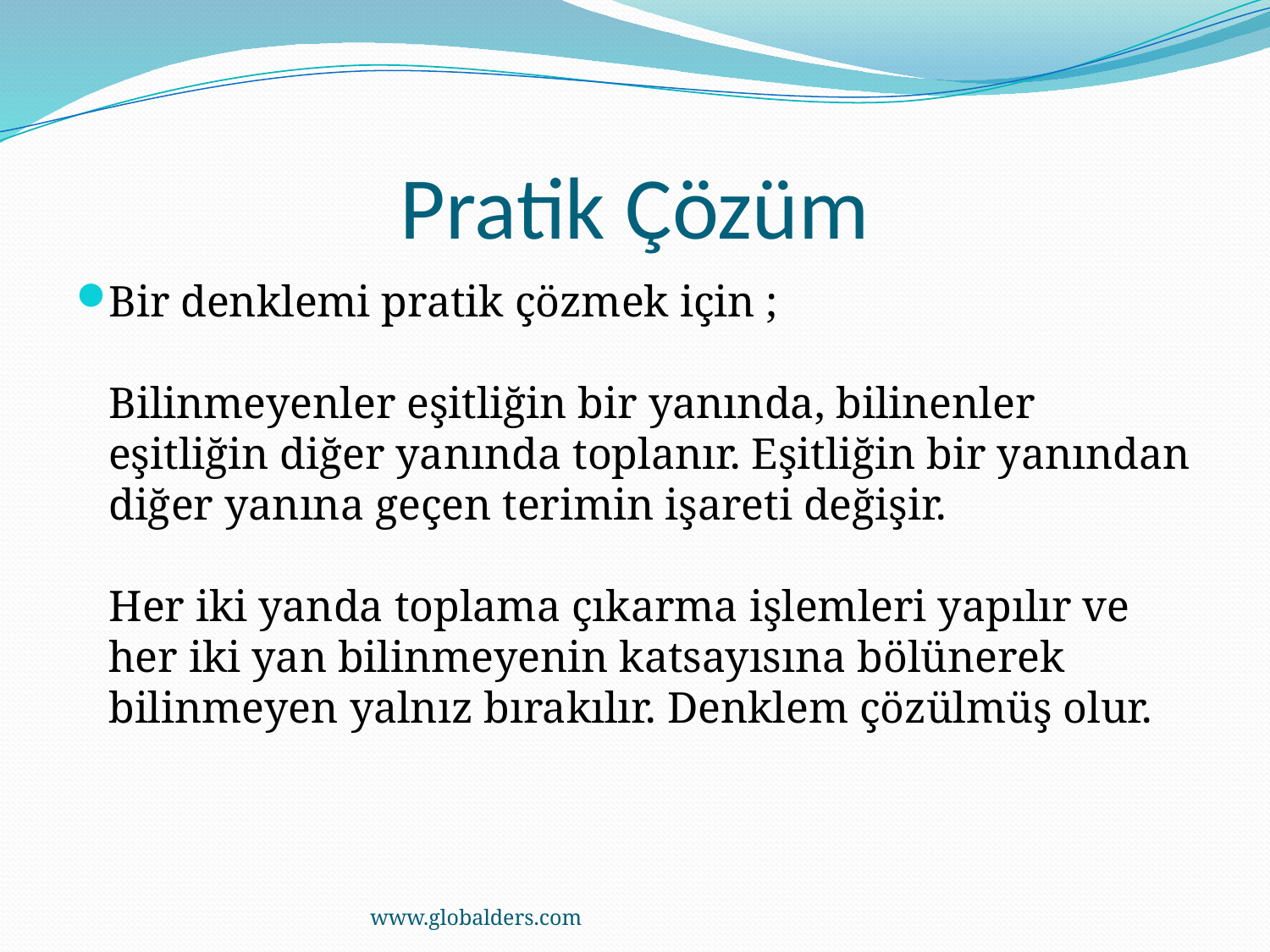

# Pratik Çözüm
Bir denklemi pratik çözmek için ;
Bilinmeyenler eşitliğin bir yanında, bilinenler eşitliğin diğer yanında toplanır. Eşitliğin bir yanından diğer yanına geçen terimin işareti değişir.
Her iki yanda toplama çıkarma işlemleri yapılır ve her iki yan bilinmeyenin katsayısına bölünerek bilinmeyen yalnız bırakılır. Denklem çözülmüş olur.

www.globalders.com